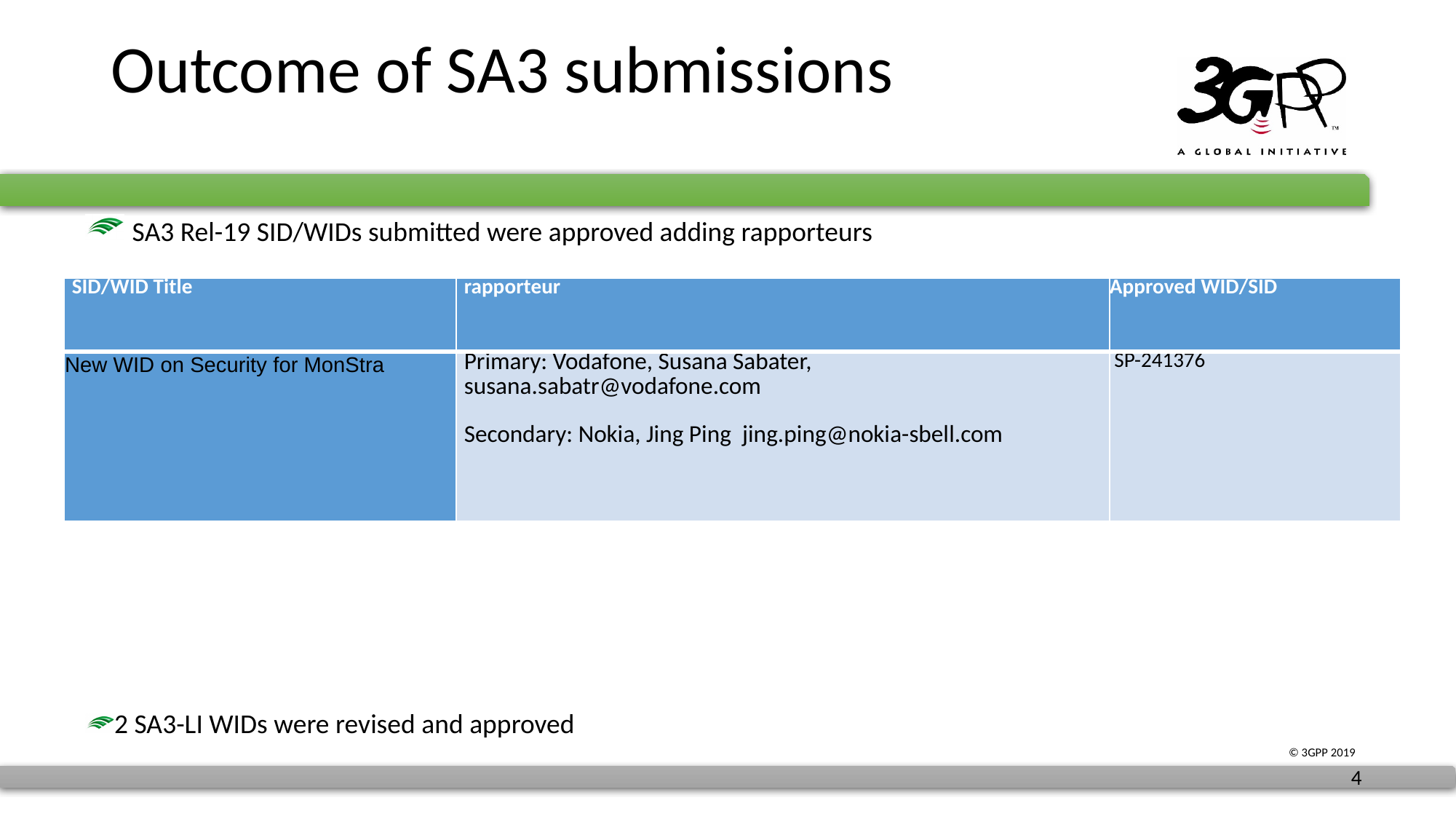

# Outcome of SA3 submissions
 SA3 Rel-19 SID/WIDs submitted were approved adding rapporteurs

2 SA3-LI WIDs were revised and approved

| SID/WID Title | rapporteur | Approved WID/SID |
| --- | --- | --- |
| New WID on Security for MonStra | Primary: Vodafone, Susana Sabater, susana.sabatr@vodafone.com Secondary: Nokia, Jing Ping jing.ping@nokia-sbell.com | SP-241376 |